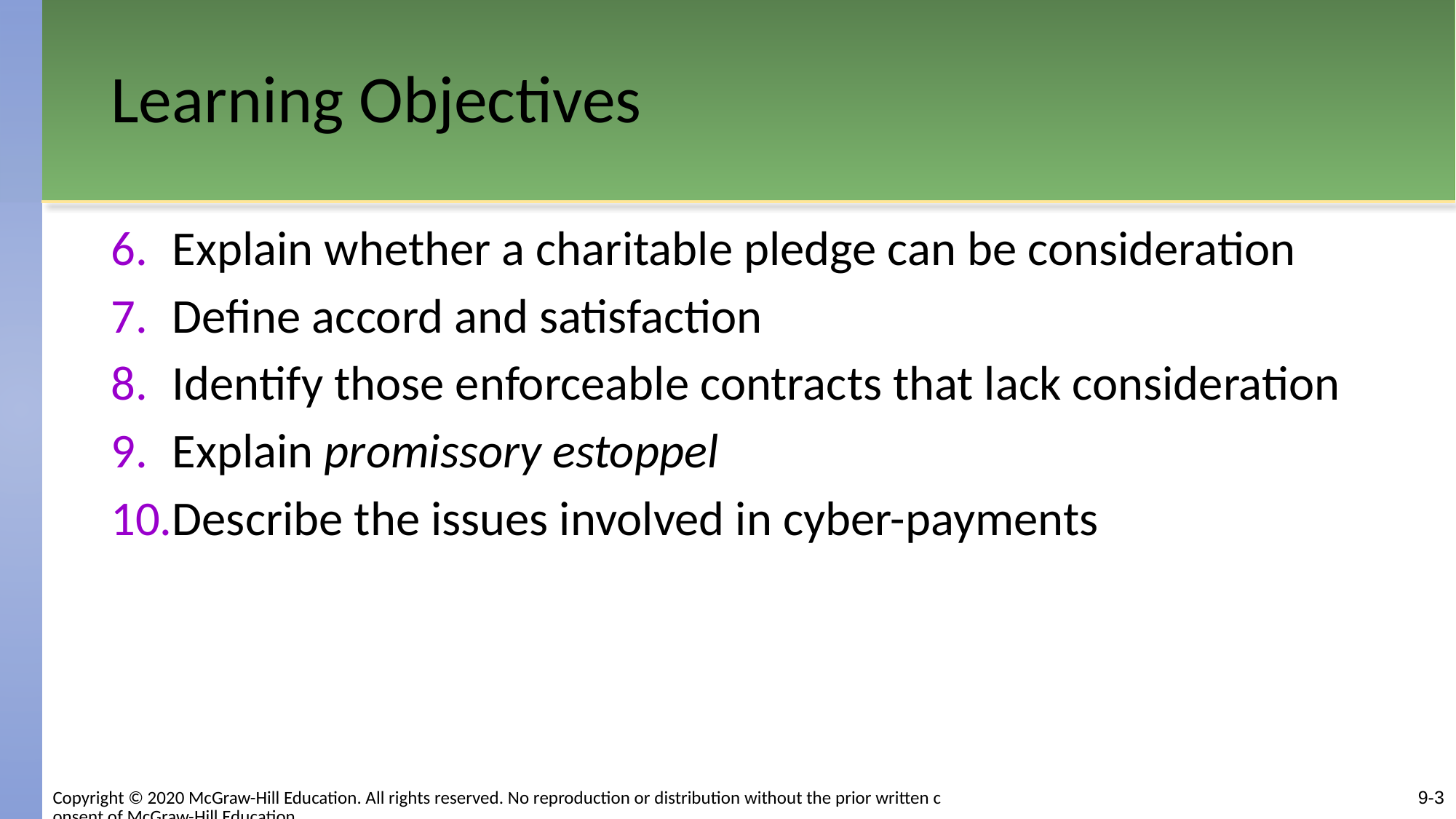

# Learning Objectives
Explain whether a charitable pledge can be consideration
Define accord and satisfaction
Identify those enforceable contracts that lack consideration
Explain promissory estoppel
Describe the issues involved in cyber-payments
9-3
Copyright © 2020 McGraw-Hill Education. All rights reserved. No reproduction or distribution without the prior written consent of McGraw-Hill Education.